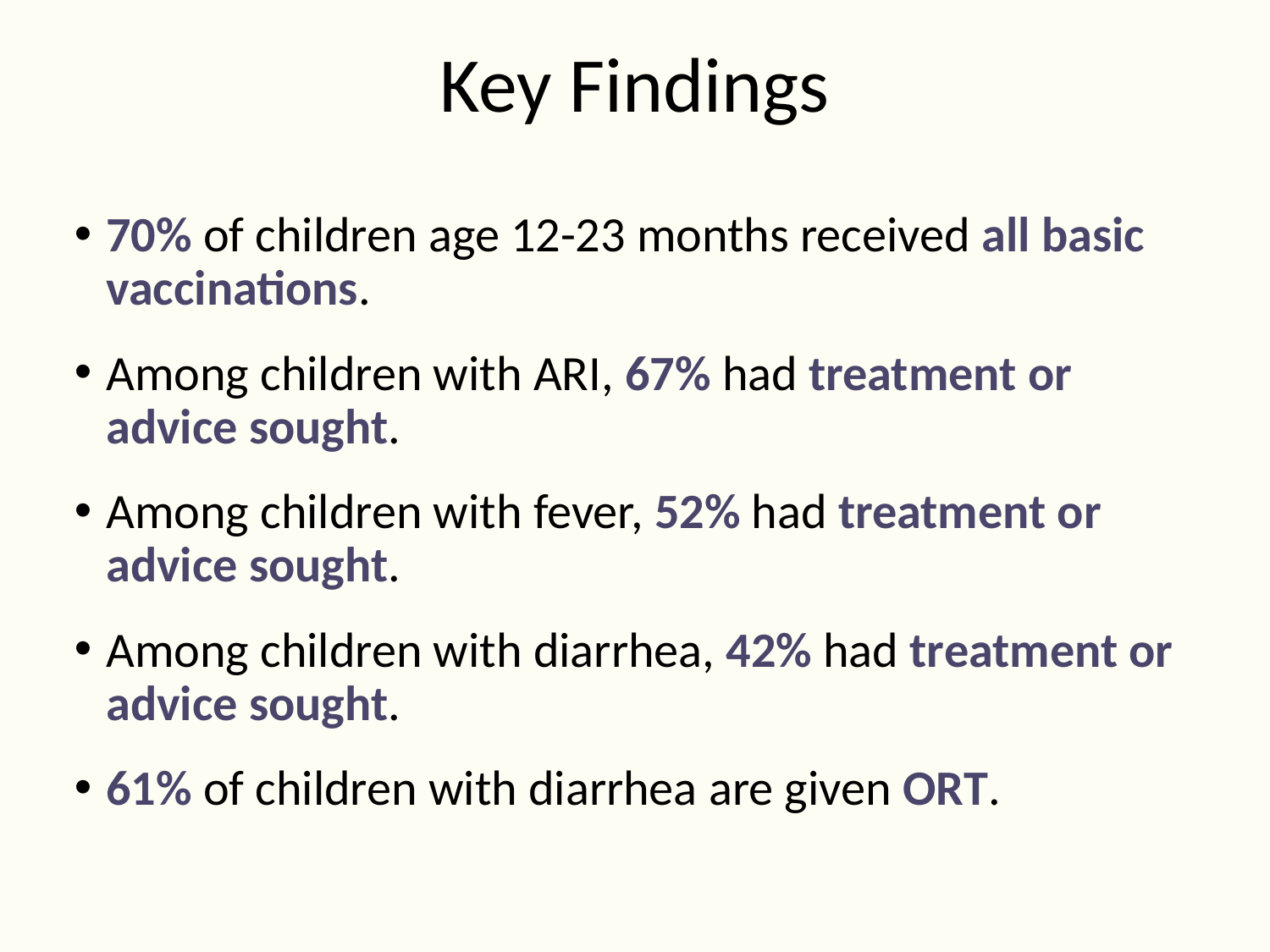

# Key Findings
70% of children age 12-23 months received all basic vaccinations.
Among children with ARI, 67% had treatment or advice sought.
Among children with fever, 52% had treatment or advice sought.
Among children with diarrhea, 42% had treatment or advice sought.
61% of children with diarrhea are given ORT.